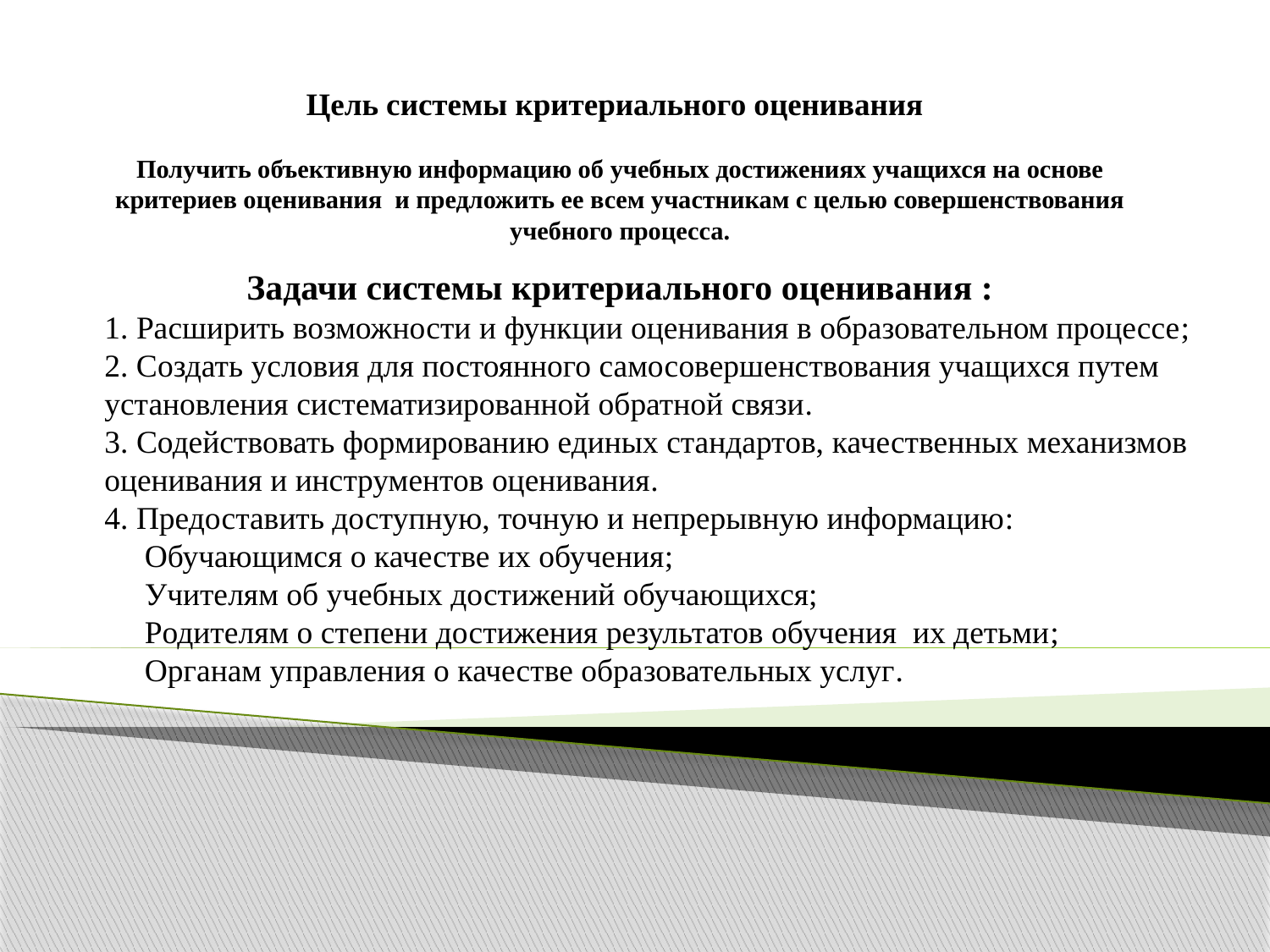

# Цель системы критериального оценивания: Получить объективную информацию об учебных достижениях учащихся на основе критериев оценивания  и предложить ее всем участникам с целью совершенствования учебного процесса.

                Задачи системы критериального оценивания :
1. Расширить возможности и функции оценивания в образовательном процессе;
2. Создать условия для постоянного самосовершенствования учащихся путем установления систематизированной обратной связи.
3. Содействовать формированию единых стандартов, качественных механизмов оценивания и инструментов оценивания.
4. Предоставить доступную, точную и непрерывную информацию:
     Обучающимся о качестве их обучения;
     Учителям об учебных достижений обучающихся;
     Родителям о степени достижения результатов обучения  их детьми;
     Органам управления о качестве образовательных услуг.